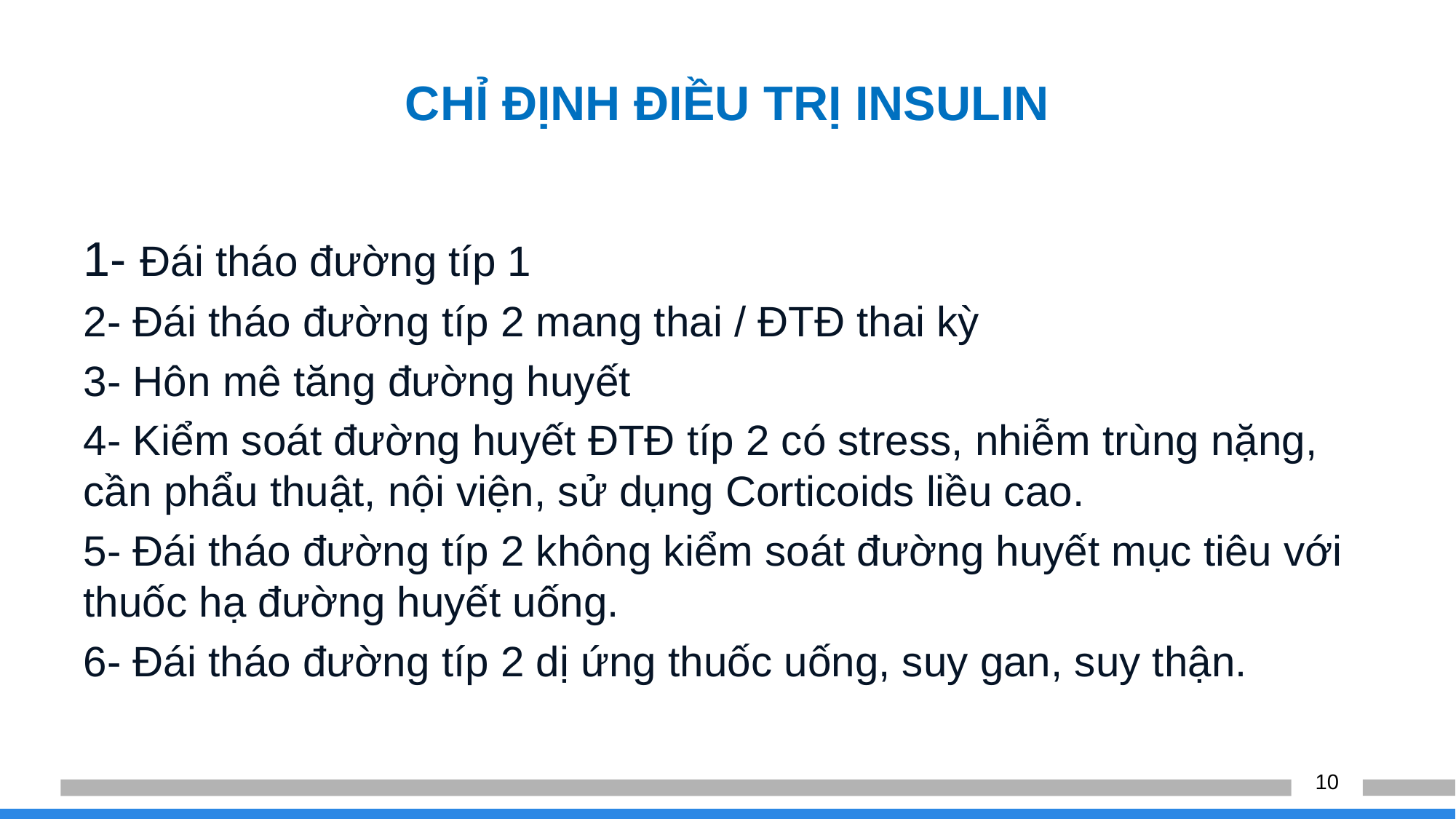

# CHỈ ĐỊNH ĐIỀU TRỊ INSULIN
1- Đái tháo đường típ 1
2- Đái tháo đường típ 2 mang thai / ĐTĐ thai kỳ
3- Hôn mê tăng đường huyết
4- Kiểm soát đường huyết ĐTĐ típ 2 có stress, nhiễm trùng nặng, cần phẩu thuật, nội viện, sử dụng Corticoids liều cao.
5- Đái tháo đường típ 2 không kiểm soát đường huyết mục tiêu với thuốc hạ đường huyết uống.
6- Đái tháo đường típ 2 dị ứng thuốc uống, suy gan, suy thận.
10